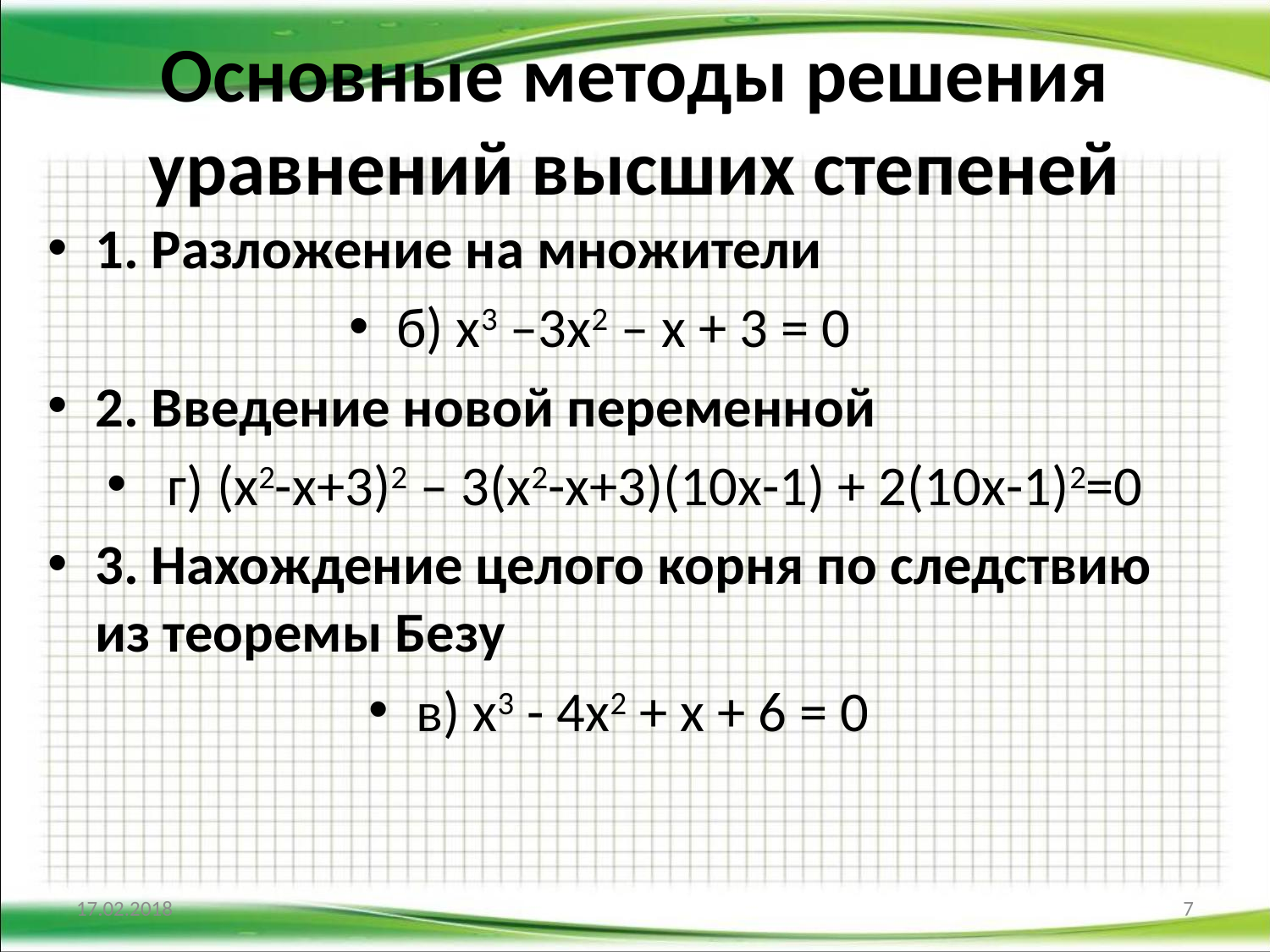

# Основные методы решения уравнений высших степеней
1. Разложение на множители
б) х3 –3х2 – х + 3 = 0
2. Введение новой переменной
 г) (х2-х+3)2 – 3(х2-х+3)(10х-1) + 2(10х-1)2=0
3. Нахождение целого корня по следствию из теоремы Безу
в) х3 - 4х2 + х + 6 = 0

17.02.2018
7